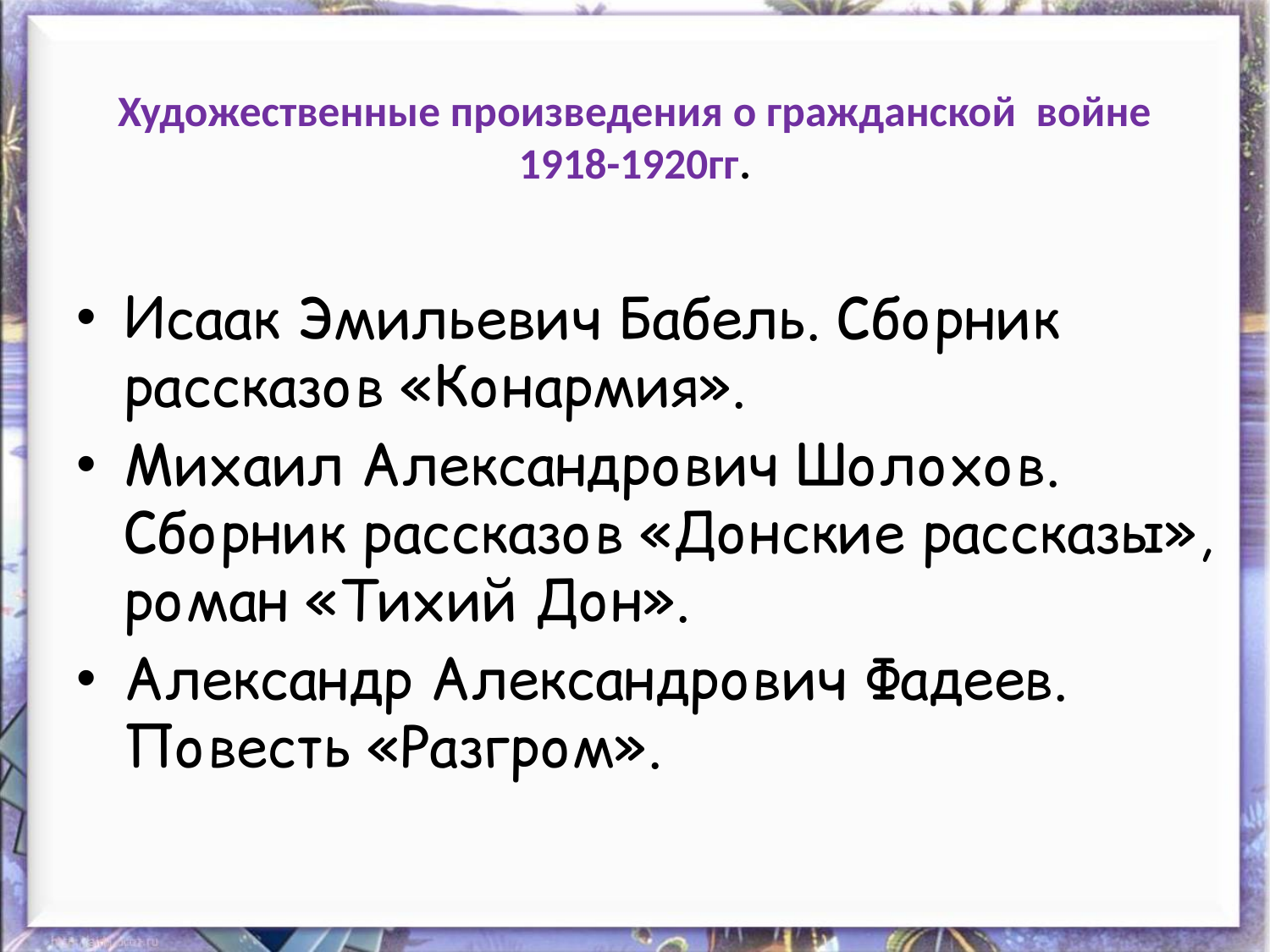

# Художественные произведения о гражданской  войне 1918-1920гг.
Исаак Эмильевич Бабель. Сборник рассказов «Конармия».
Михаил Александрович Шолохов. Сборник рассказов «Донские рассказы», роман «Тихий Дон».
Александр Александрович Фадеев. Повесть «Разгром».